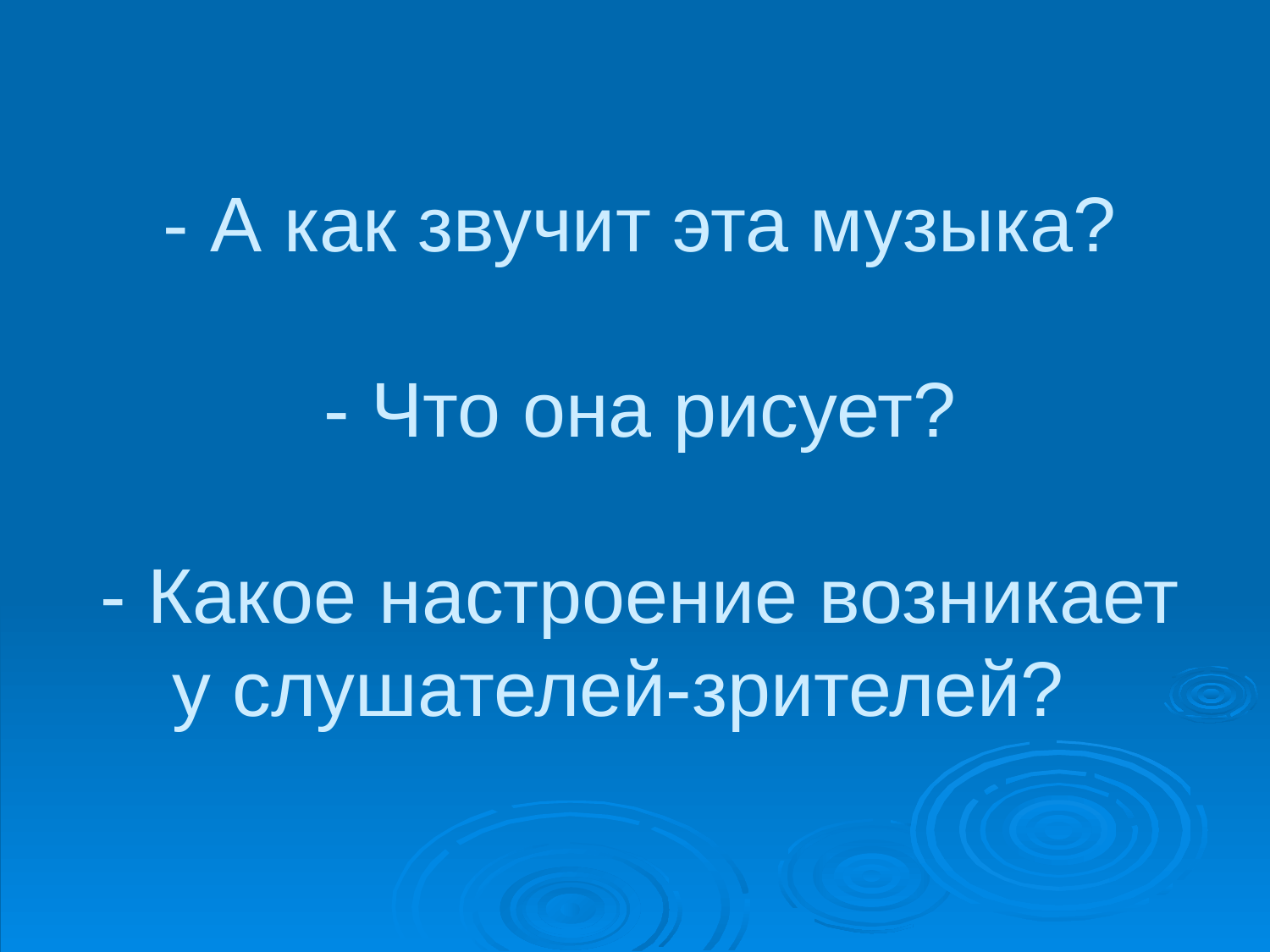

# - А как звучит эта музыка? - Что она рисует? - Какое настроение возникает у слушателей-зрителей?